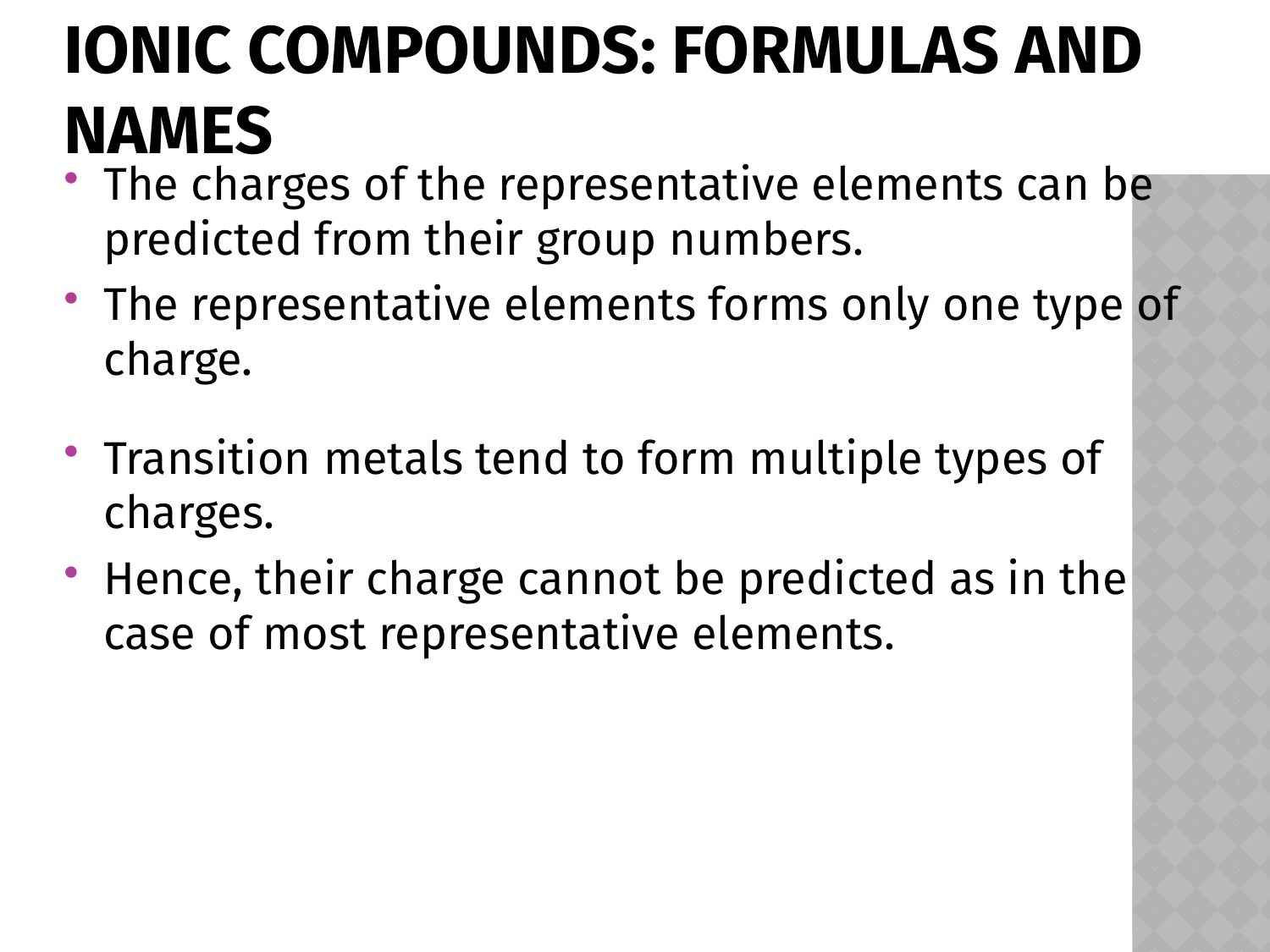

# Ionic Compounds: Formulas and Names
The charges of the representative elements can be predicted from their group numbers.
The representative elements forms only one type of charge.

Transition metals tend to form multiple types of charges.
Hence, their charge cannot be predicted as in the case of most representative elements.